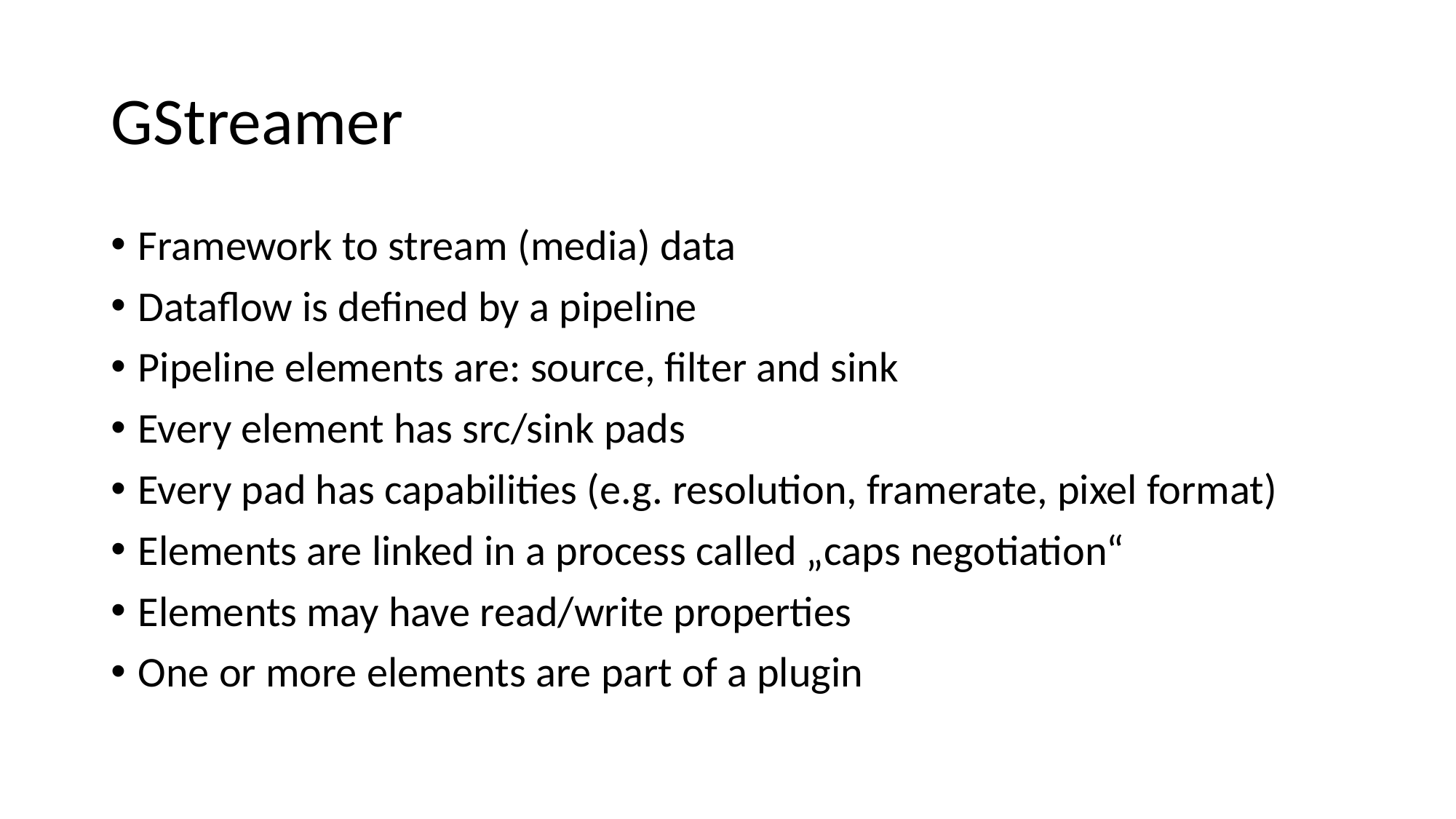

# GStreamer
Framework to stream (media) data
Dataflow is defined by a pipeline
Pipeline elements are: source, filter and sink
Every element has src/sink pads
Every pad has capabilities (e.g. resolution, framerate, pixel format)
Elements are linked in a process called „caps negotiation“
Elements may have read/write properties
One or more elements are part of a plugin